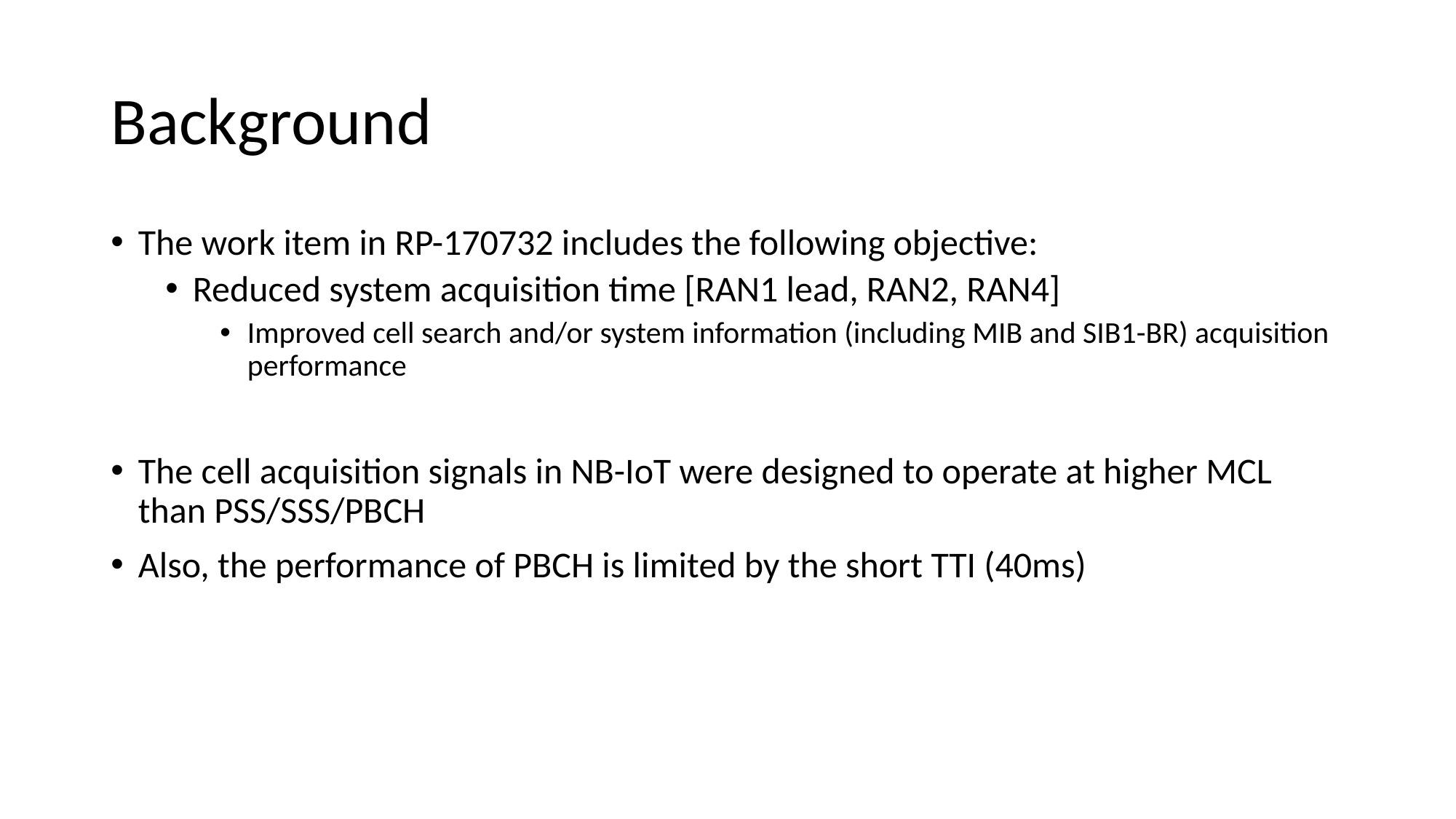

# Background
The work item in RP-170732 includes the following objective:
Reduced system acquisition time [RAN1 lead, RAN2, RAN4]
Improved cell search and/or system information (including MIB and SIB1-BR) acquisition performance

The cell acquisition signals in NB-IoT were designed to operate at higher MCL than PSS/SSS/PBCH
Also, the performance of PBCH is limited by the short TTI (40ms)